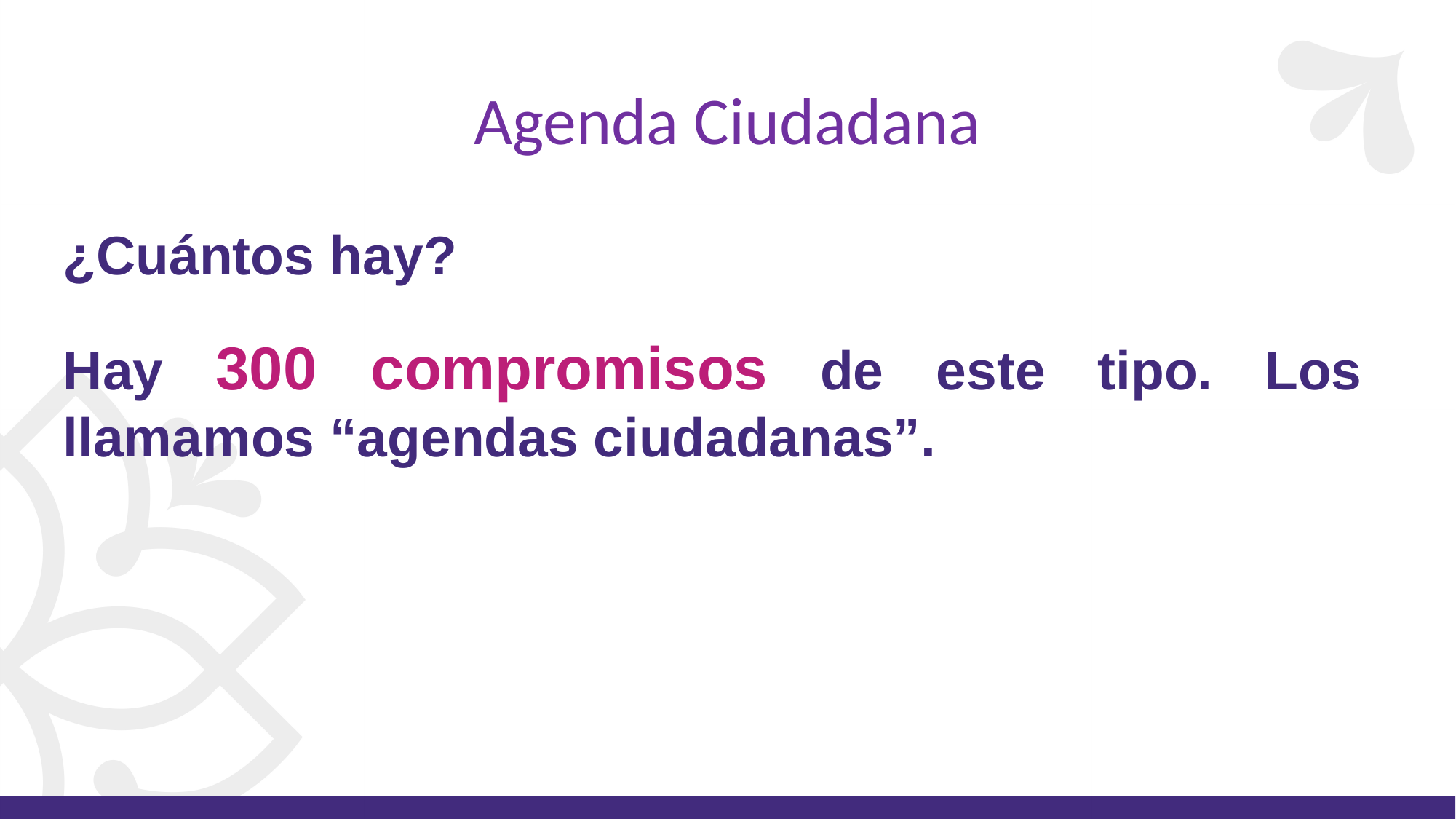

# Agenda Ciudadana
¿Cuántos hay?

Hay 300 compromisos de este tipo. Los llamamos “agendas ciudadanas”.